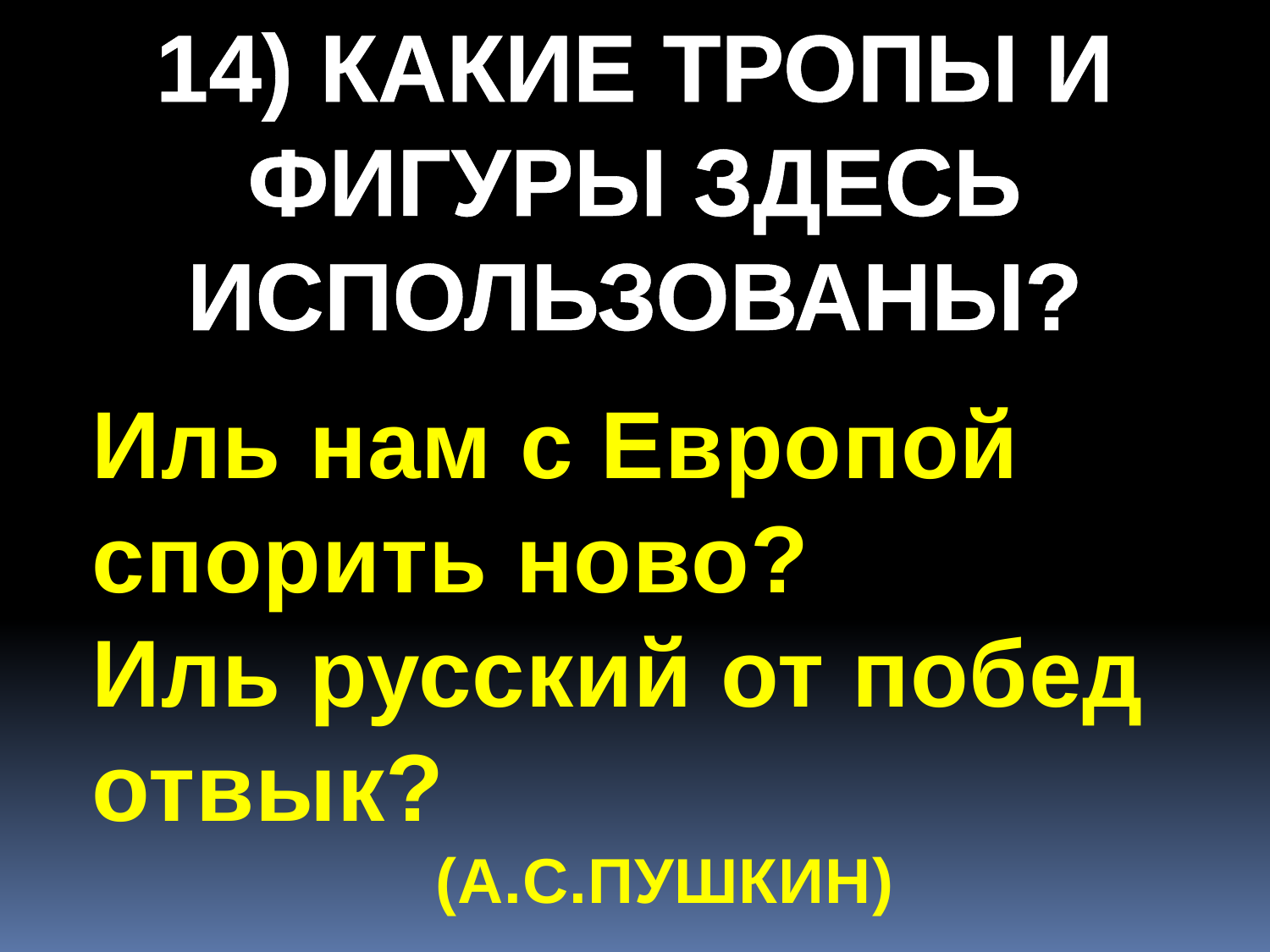

14) КАКИЕ ТРОПЫ И ФИГУРЫ ЗДЕСЬ ИСПОЛЬЗОВАНЫ?
Иль нам с Европой спорить ново?
Иль русский от побед отвык?
(А.С.ПУШКИН)